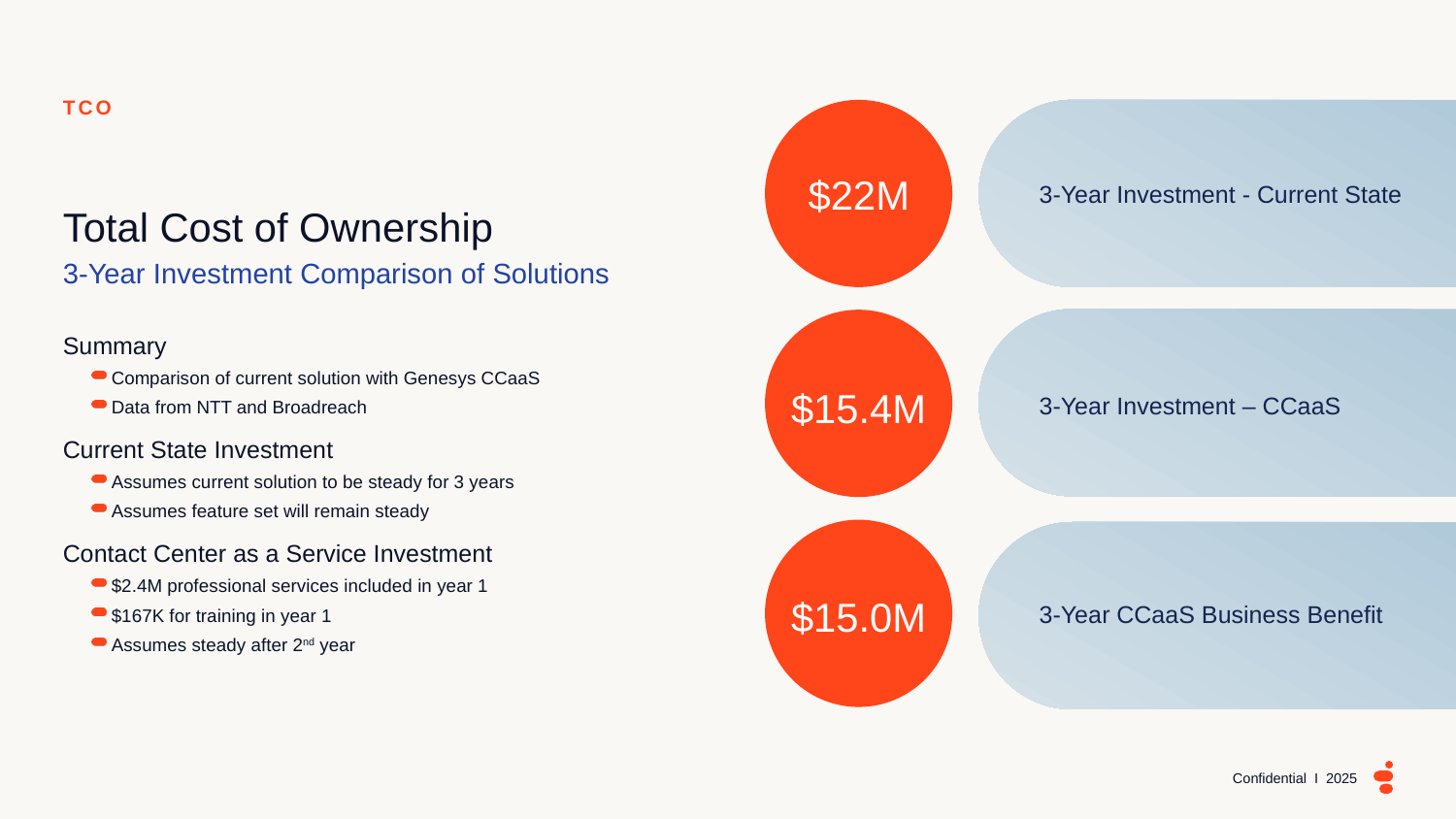

TCO
3-Year Investment - Current State
Total Cost of Ownership
$22M
3-Year Investment Comparison of Solutions
Summary
Comparison of current solution with Genesys CCaaS
Data from NTT and Broadreach
Current State Investment
Assumes current solution to be steady for 3 years
Assumes feature set will remain steady
Contact Center as a Service Investment
$2.4M professional services included in year 1
$167K for training in year 1
Assumes steady after 2nd year

3-Year Investment – CCaaS
$15.4M
3-Year CCaaS Business Benefit
$15.0M